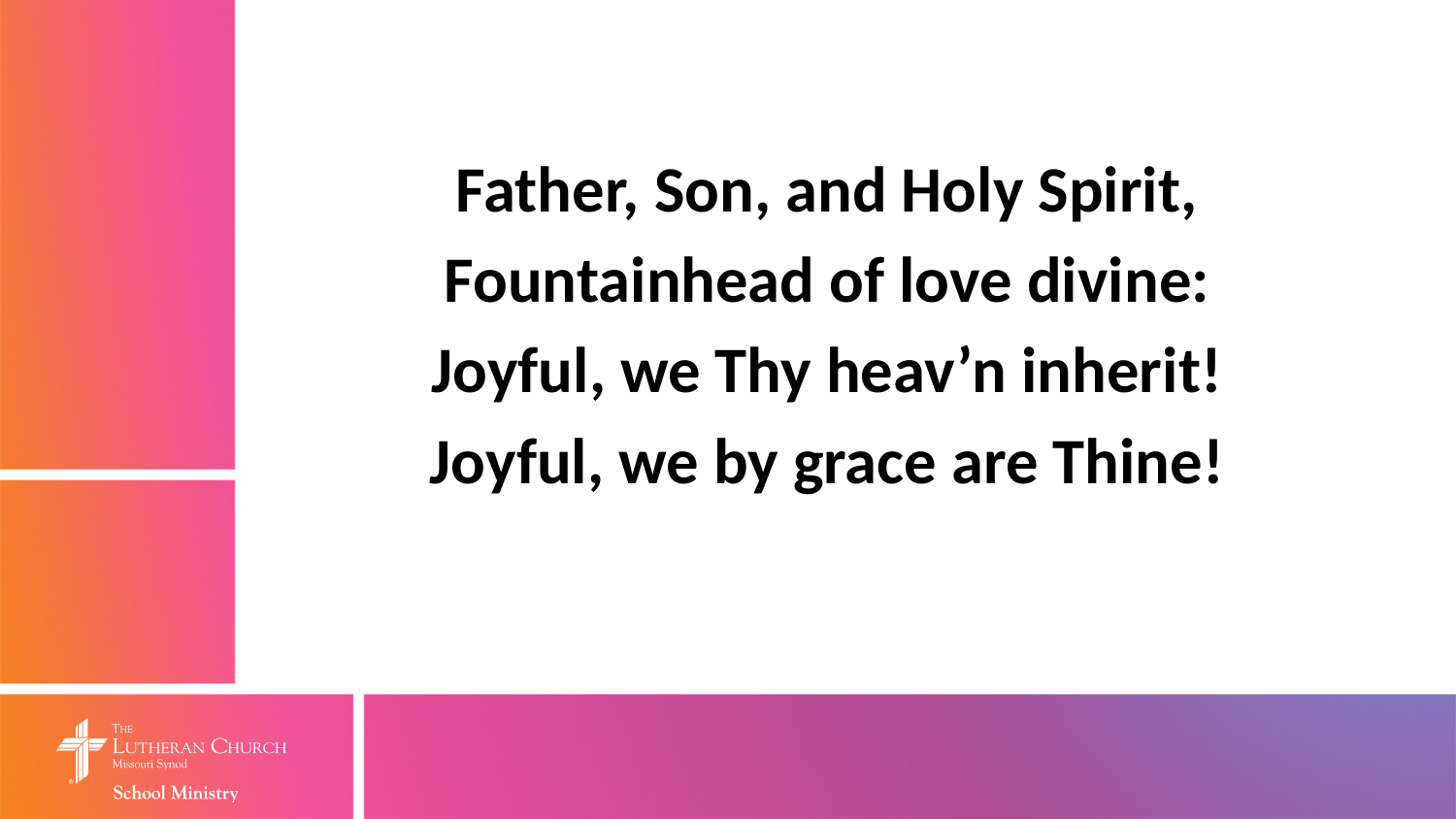

Father, Son, and Holy Spirit,
Fountainhead of love divine:
Joyful, we Thy heav’n inherit!
Joyful, we by grace are Thine!